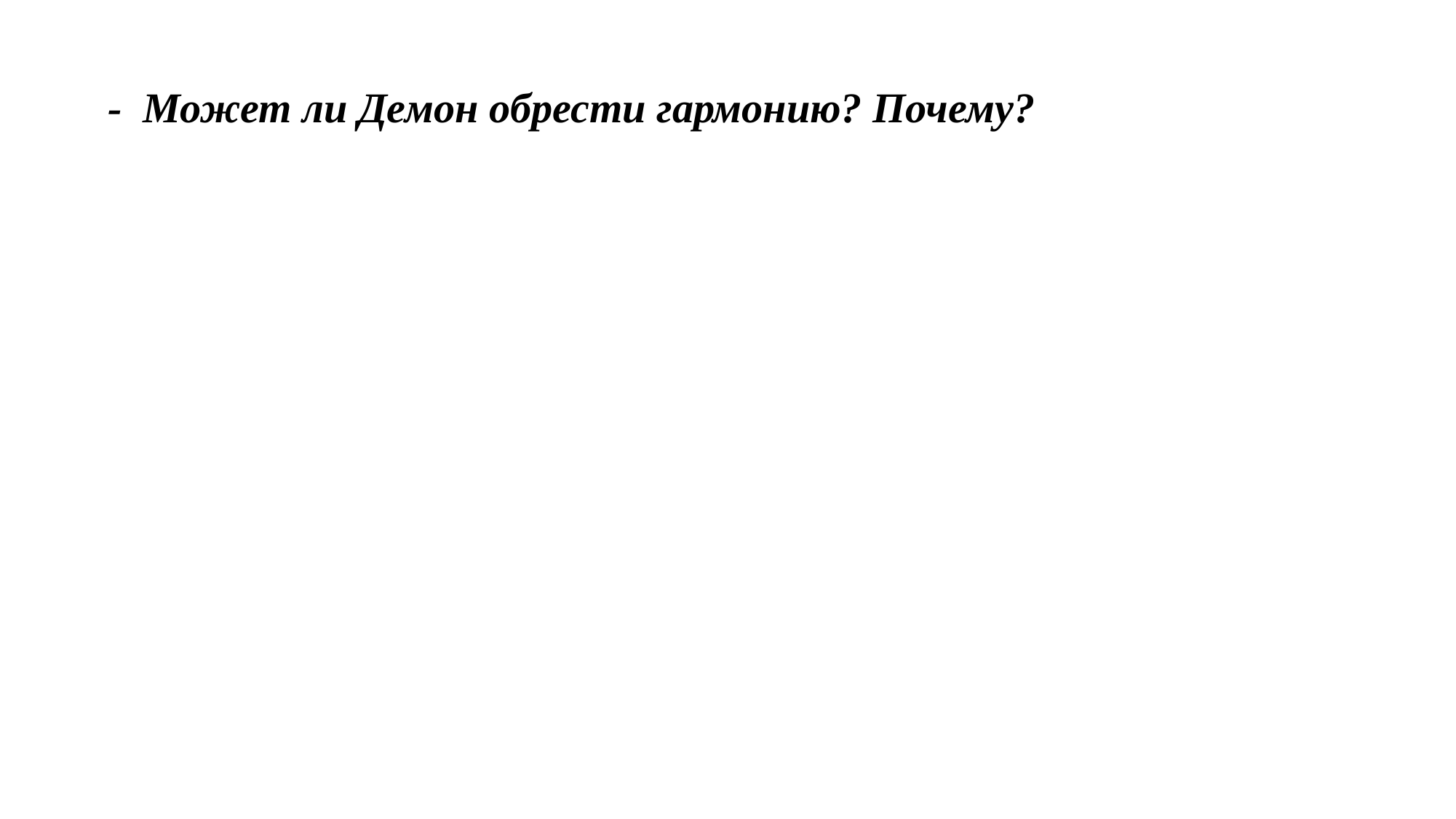

#
-  Может ли Демон обрести гармонию? Почему?